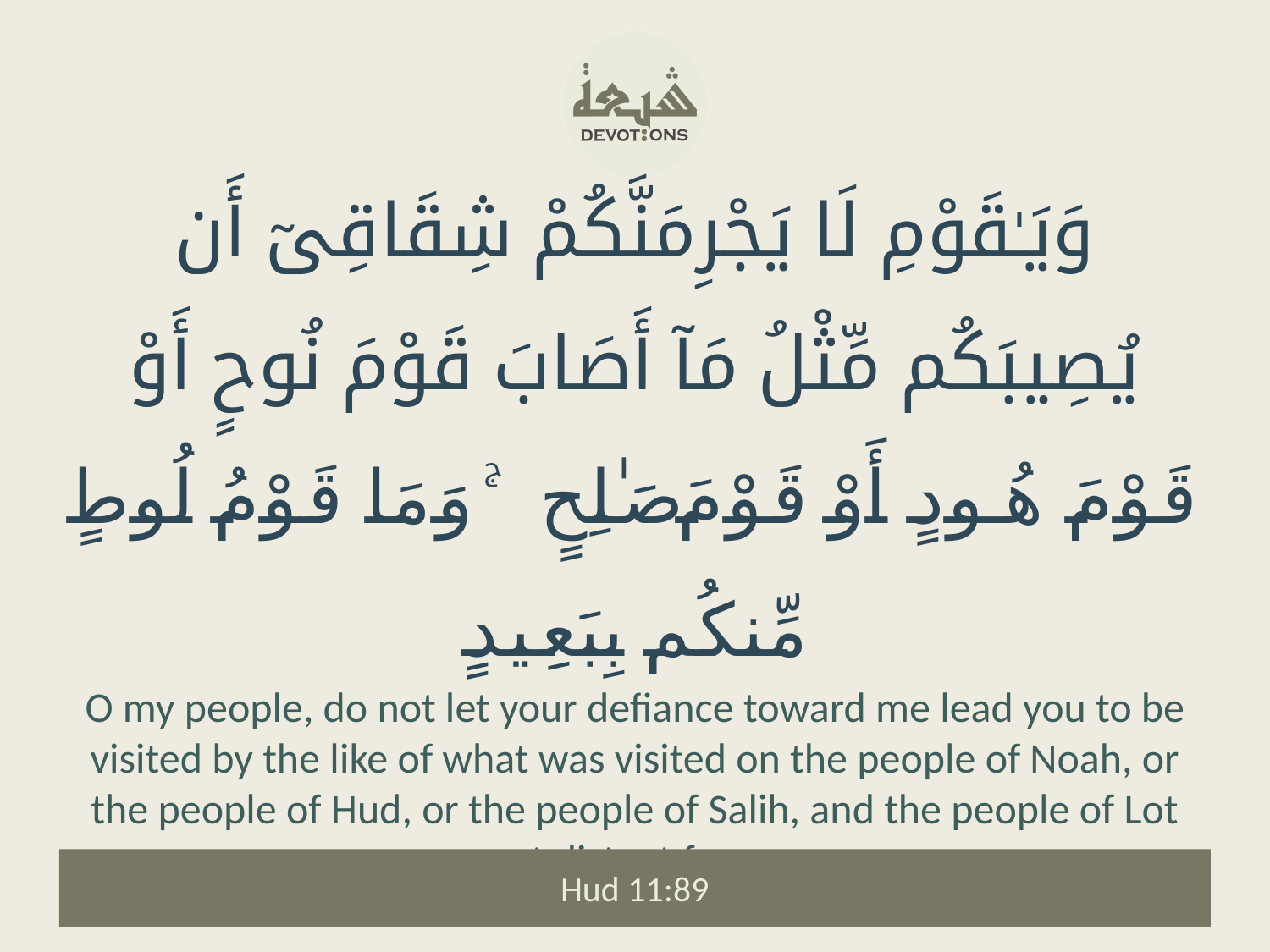

وَيَـٰقَوْمِ لَا يَجْرِمَنَّكُمْ شِقَاقِىٓ أَن يُصِيبَكُم مِّثْلُ مَآ أَصَابَ قَوْمَ نُوحٍ أَوْ قَوْمَ هُودٍ أَوْ قَوْمَ صَـٰلِحٍ ۚ وَمَا قَوْمُ لُوطٍ مِّنكُم بِبَعِيدٍ
O my people, do not let your defiance toward me lead you to be visited by the like of what was visited on the people of Noah, or the people of Hud, or the people of Salih, and the people of Lot are not distant from you.
Hud 11:89